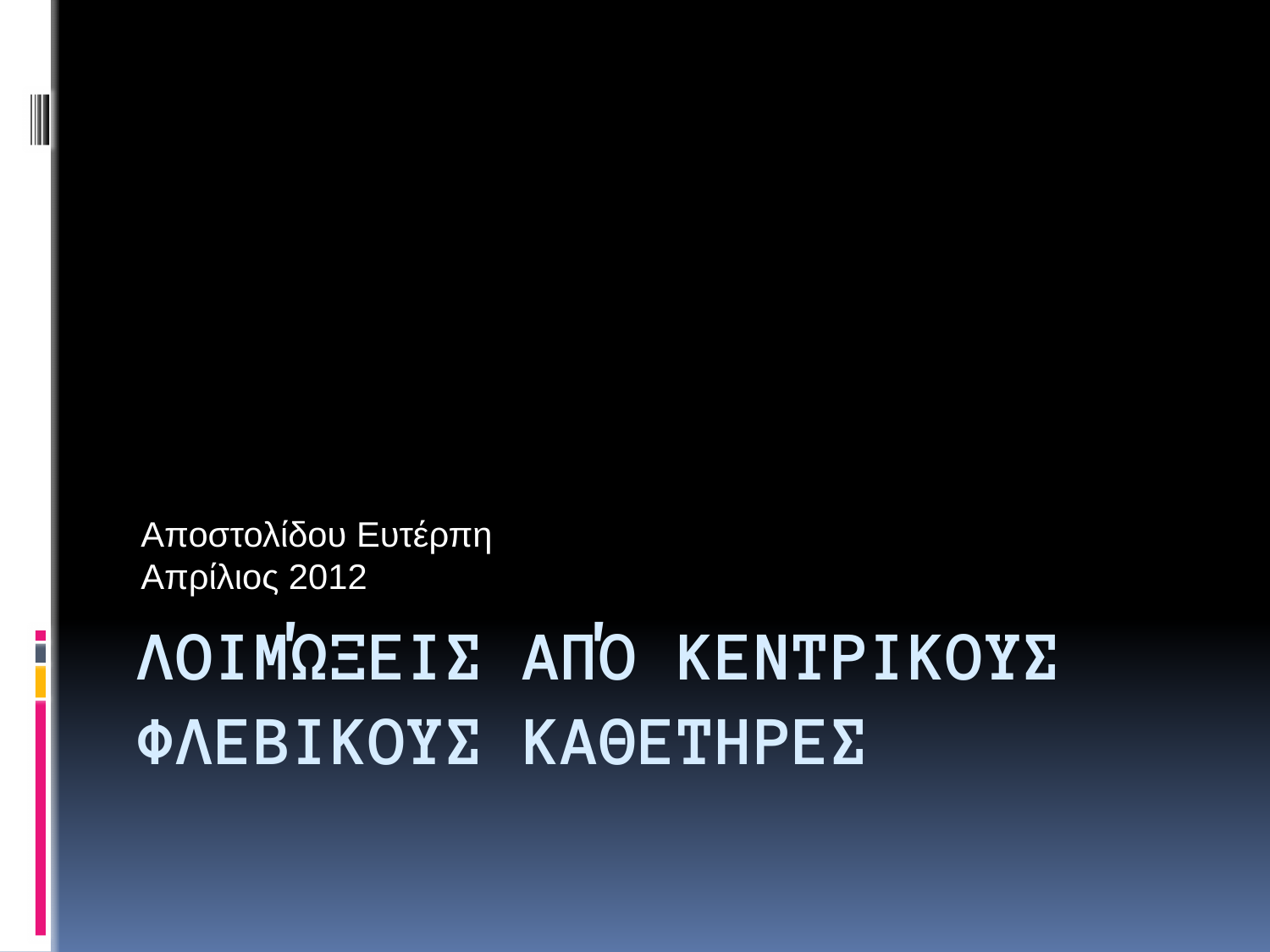

Αποστολίδου Ευτέρπη
Απρίλιος 2012
# Λοιμώξεις από κεντρικους φλεβικουσ καθετηρεσ